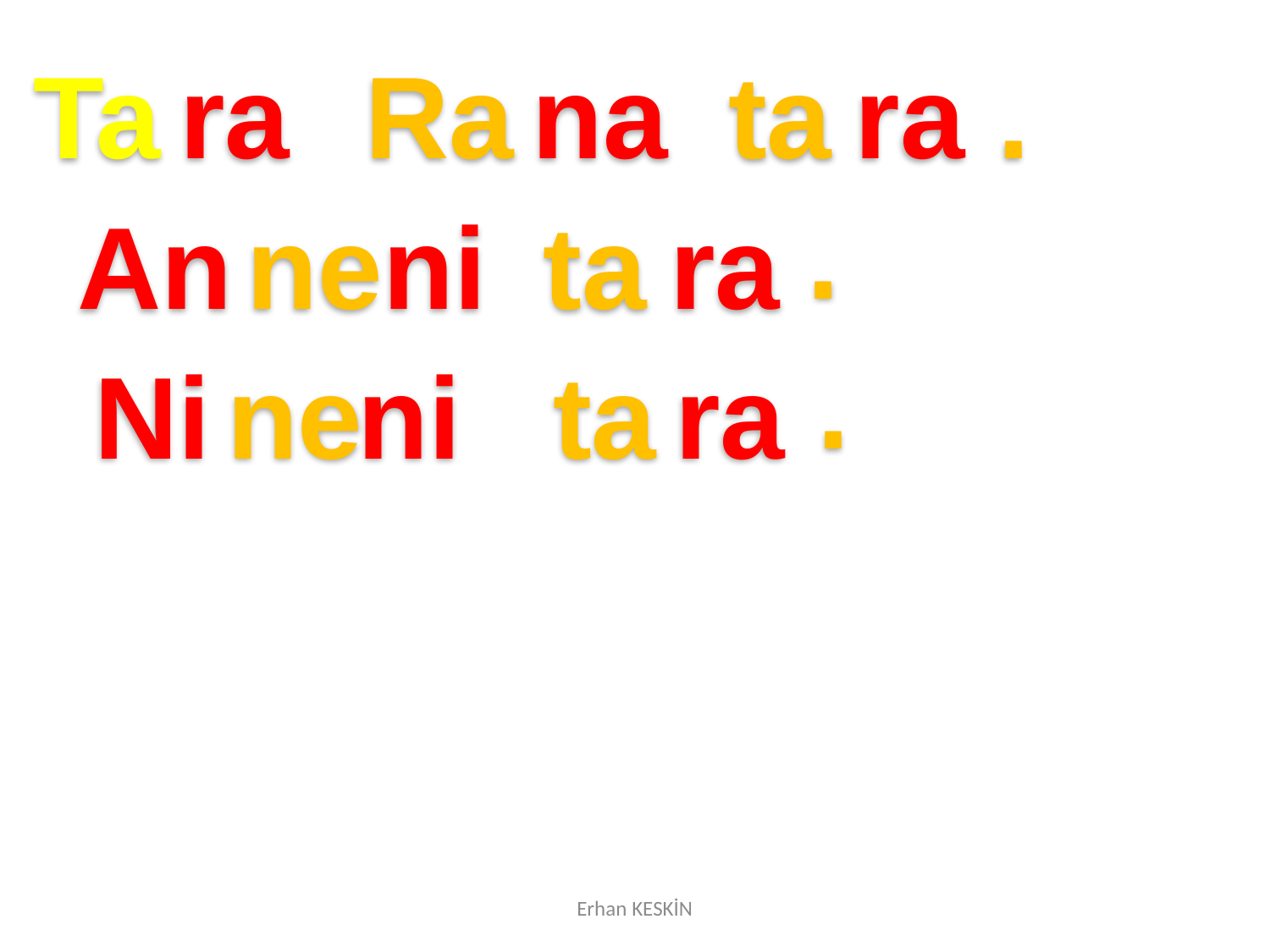

Ta
ra
Ra
na
ta
ra
.
.
An
ne
ni
ta
ra
.
Ni
ne
ni
ta
ra
Erhan KESKİN